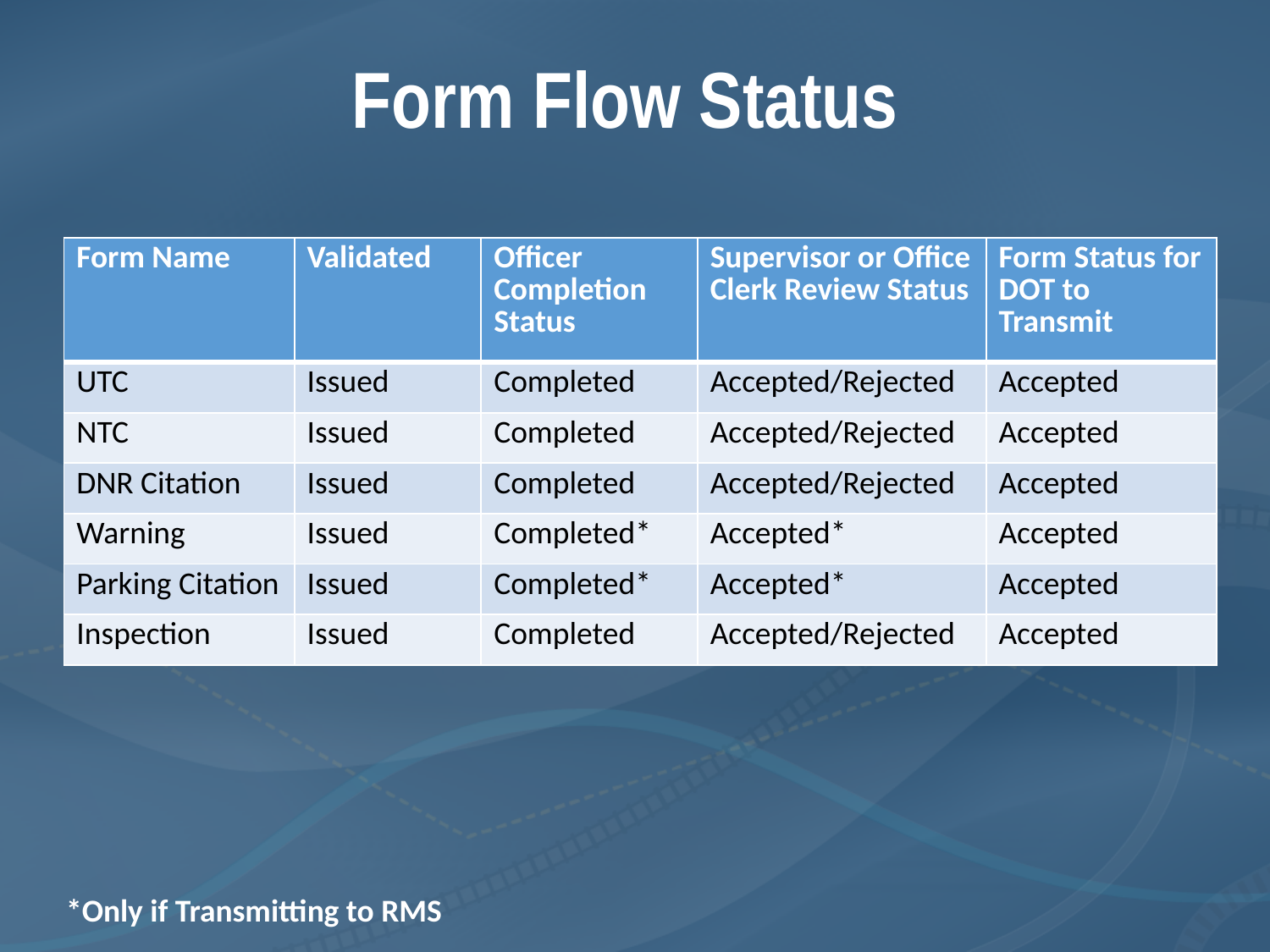

# Form Flow Status
| Form Name | Validated | Officer Completion Status | Supervisor or Office Clerk Review Status | Form Status for DOT to Transmit |
| --- | --- | --- | --- | --- |
| UTC | Issued | Completed | Accepted/Rejected | Accepted |
| NTC | Issued | Completed | Accepted/Rejected | Accepted |
| DNR Citation | Issued | Completed | Accepted/Rejected | Accepted |
| Warning | Issued | Completed\* | Accepted\* | Accepted |
| Parking Citation | Issued | Completed\* | Accepted\* | Accepted |
| Inspection | Issued | Completed | Accepted/Rejected | Accepted |
*Only if Transmitting to RMS